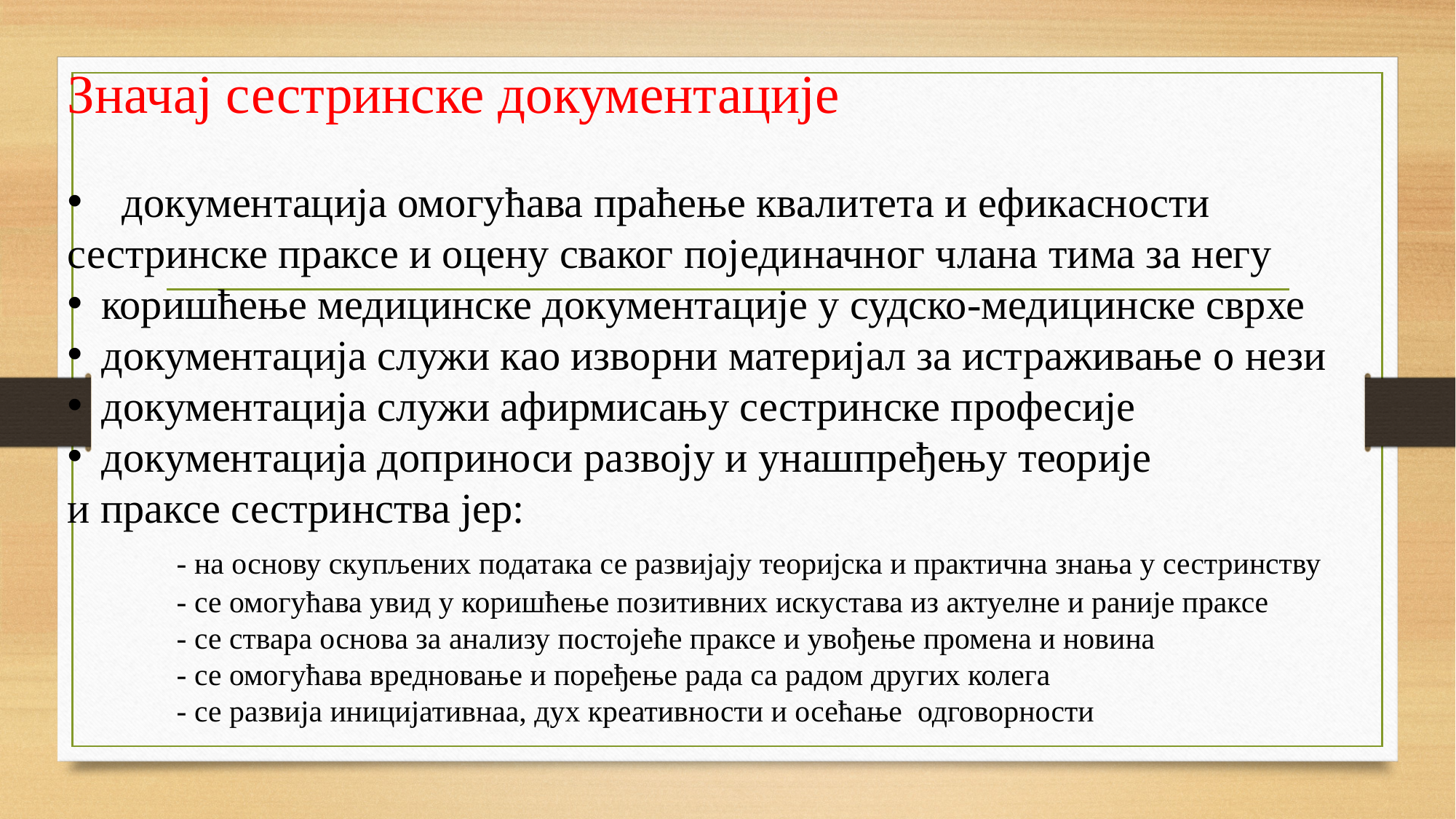

Значај сестринске документације

документација омогућава праћење квалитета и ефикасности
сестринске праксе и оцену сваког појединачног члана тима за негу
коришћење медицинске документације у судско-медицинске сврхе
документација служи као изворни материјал за истраживање о нези
документација служи афирмисању сестринске професије
документација доприноси развоју и унашпређењу теорије
и праксе сестринства јер:
	- на основу скупљених података се развијају теоријска и практична знања у сестринству
	- се омогућава увид у коришћење позитивних искустава из актуелне и раније праксе
	- се ствара основа за анализу постојеће праксе и увођење промена и новина
	- се омогућава вредновање и поређење рада са радом других колега
	- се развија иницијативнаа, дух креативности и осећање  одговорности